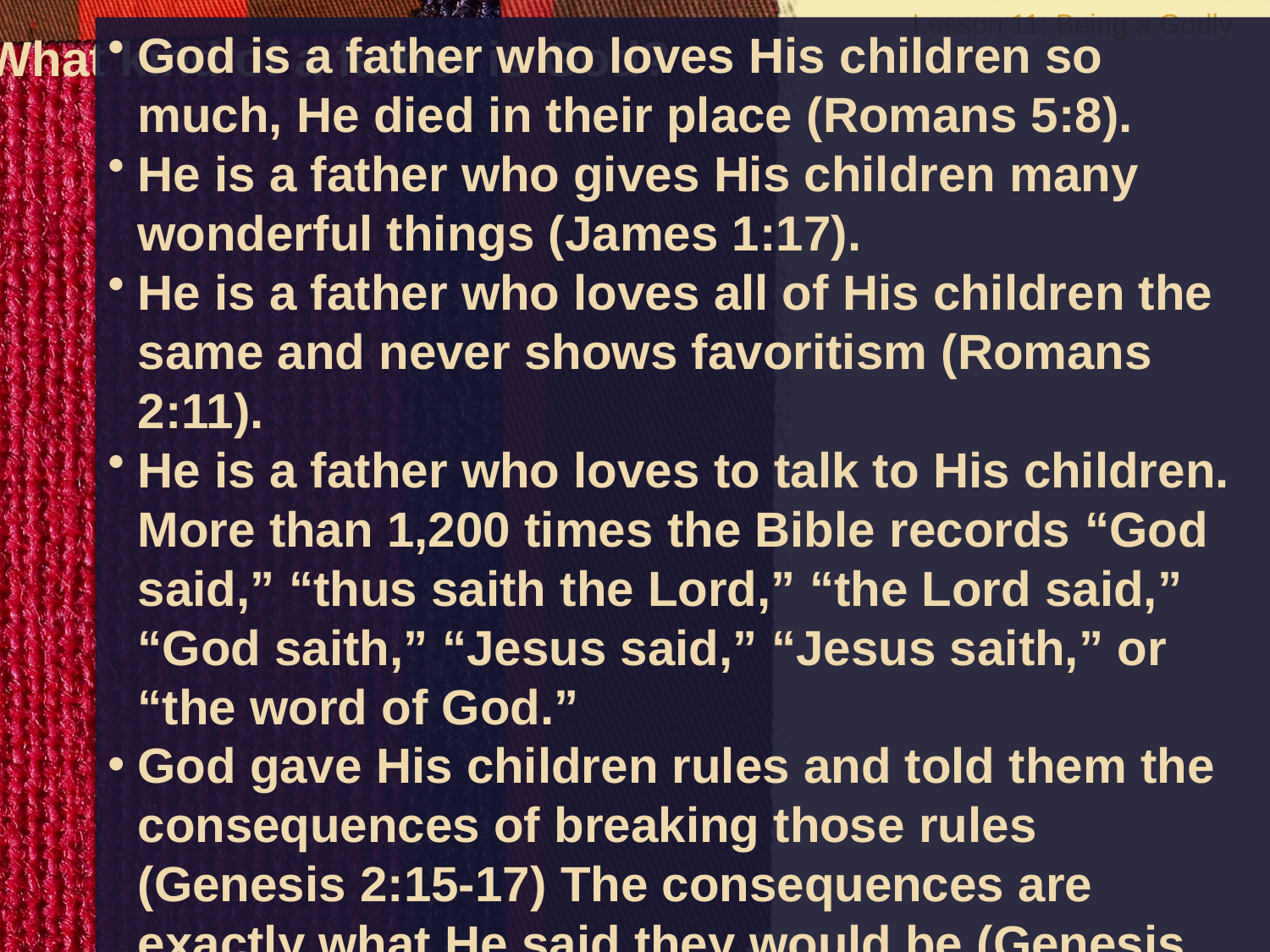

Lesson 11: Being a Godly Father
What kind of a father is God?
God is a father who loves His children so much, He died in their place (Romans 5:8).
He is a father who gives His children many wonderful things (James 1:17).
He is a father who loves all of His children the same and never shows favoritism (Romans 2:11).
He is a father who loves to talk to His children. More than 1,200 times the Bible records “God said,” “thus saith the Lord,” “the Lord said,” “God saith,” “Jesus said,” “Jesus saith,” or “the word of God.”
God gave His children rules and told them the consequences of breaking those rules (Genesis 2:15-17) The consequences are exactly what He said they would be (Genesis 3:9-24).